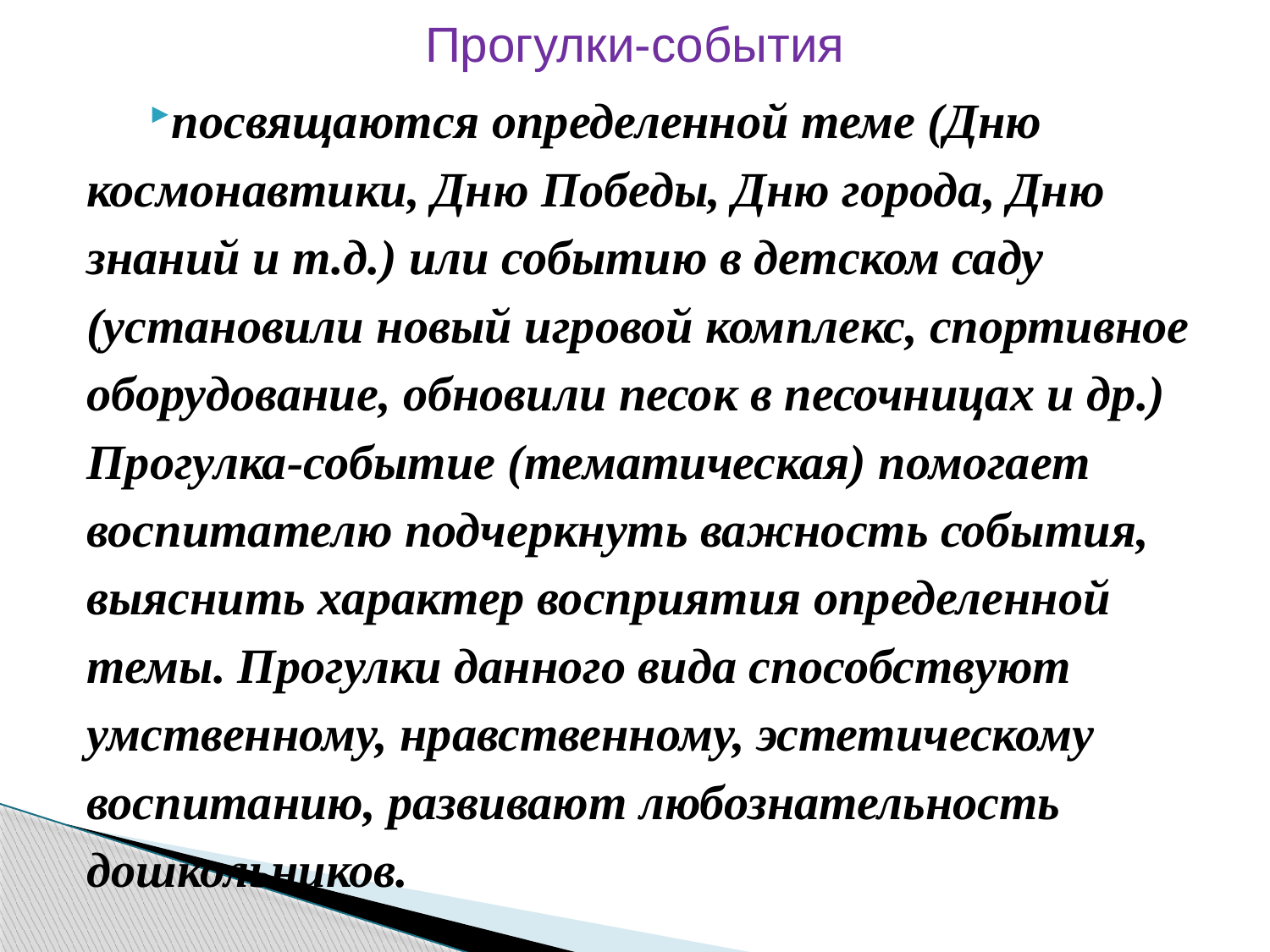

# Прогулки-события
посвящаются определенной теме (Дню космонавтики, Дню Победы, Дню города, Дню знаний и т.д.) или событию в детском саду (установили новый игровой комплекс, спортивное оборудование, обновили песок в песочницах и др.) Прогулка-событие (тематическая) помогает воспитателю подчеркнуть важность события, выяснить характер восприятия определенной темы. Прогулки данного вида способствуют умственному, нравственному, эстетическому воспитанию, развивают любознательность дошкольников.